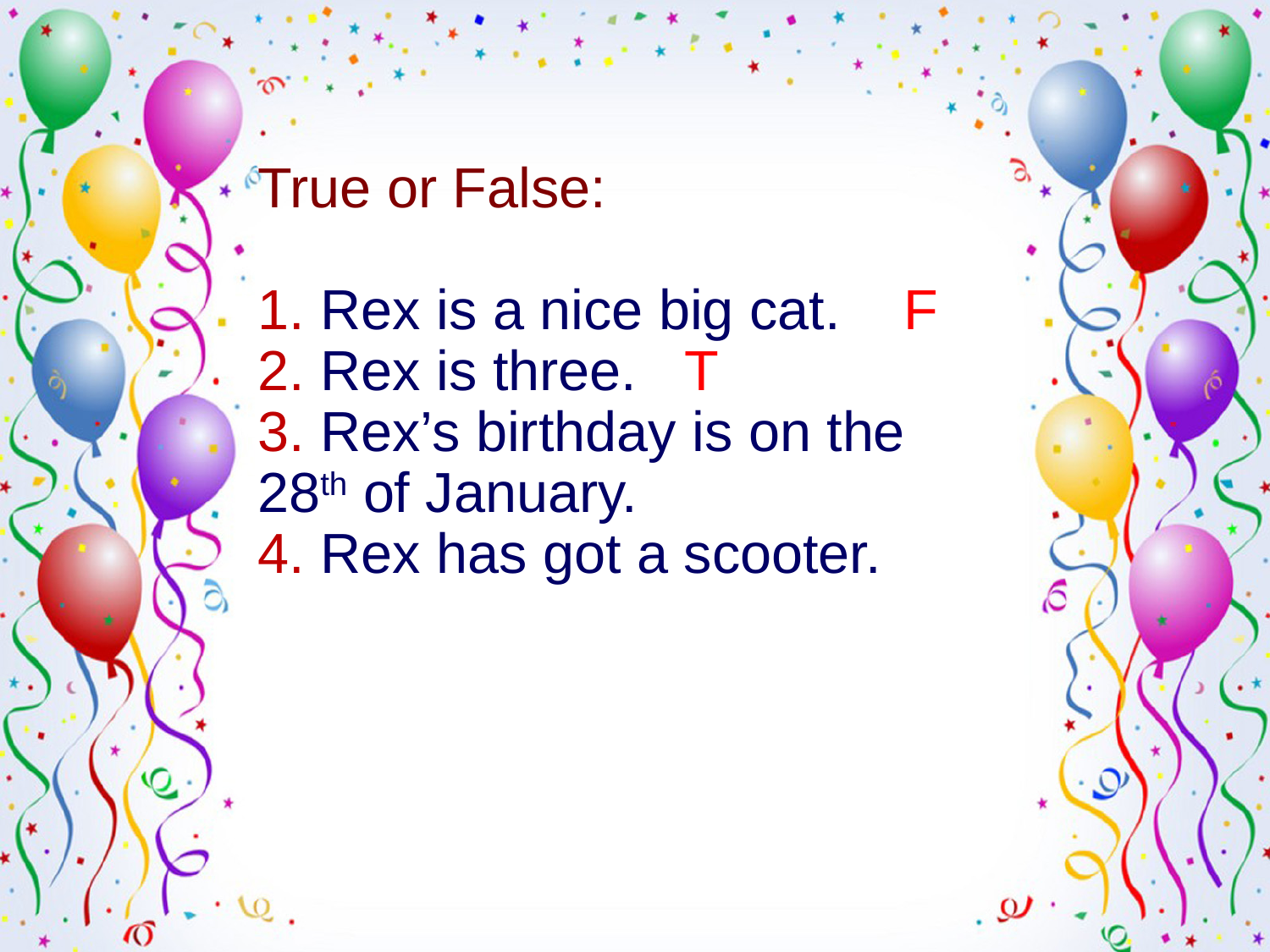

# True or False: 1. Rex is a nice big cat.    F 2. Rex is three.   T 3. Rex’s birthday is on the    28th of January. 4. Rex has got a scooter.